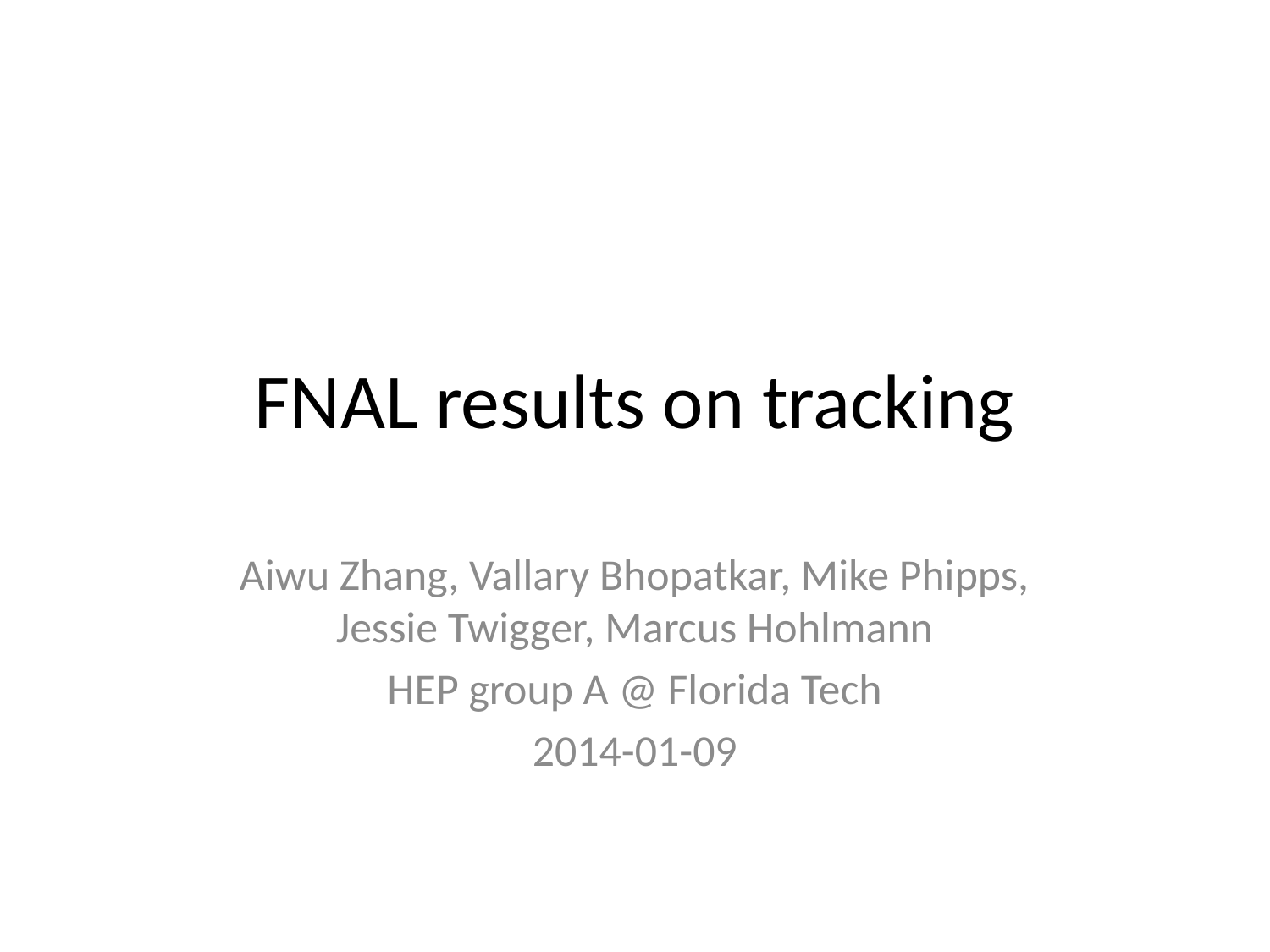

# FNAL results on tracking
Aiwu Zhang, Vallary Bhopatkar, Mike Phipps, Jessie Twigger, Marcus Hohlmann
HEP group A @ Florida Tech
2014-01-09